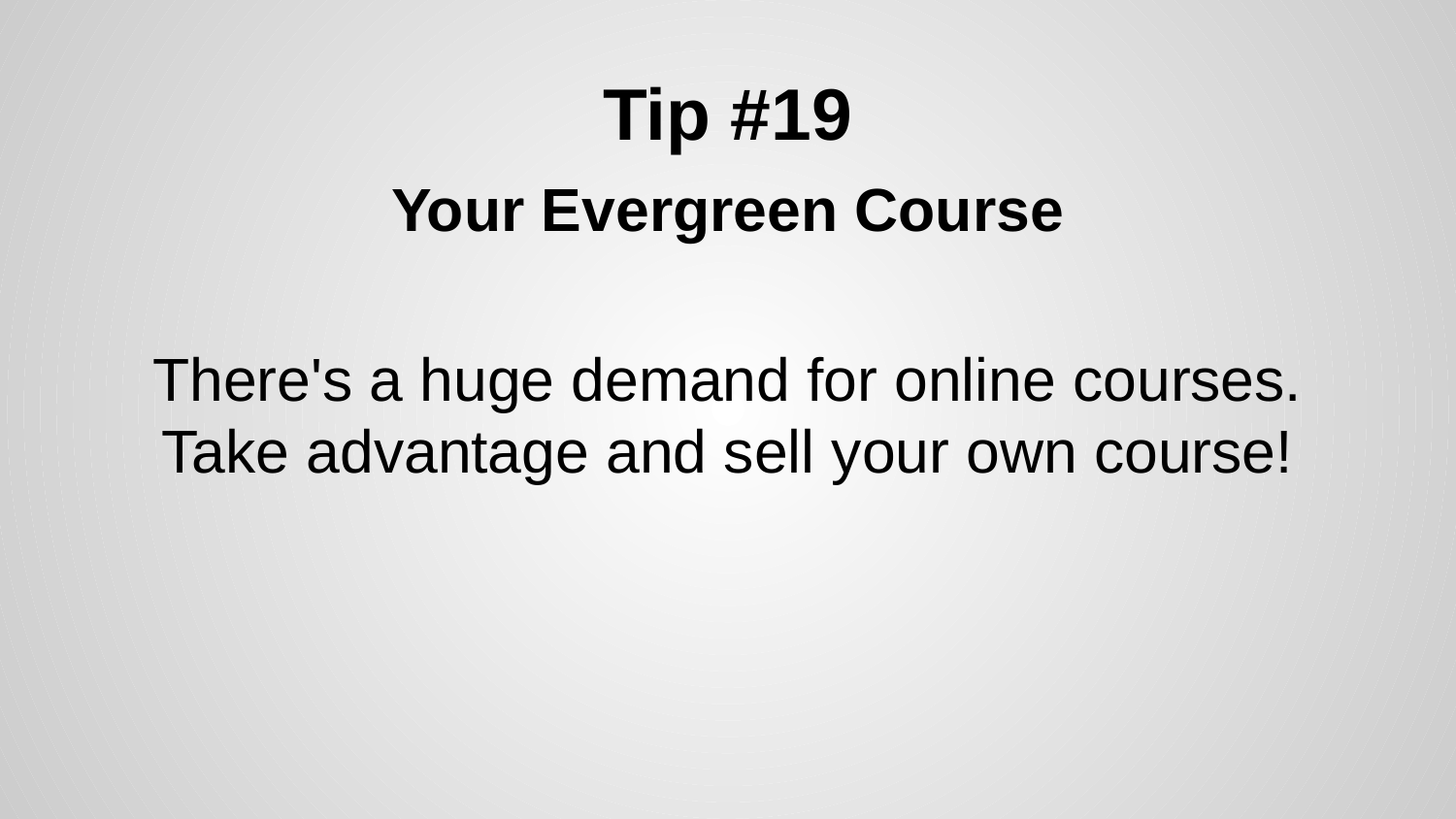

# Tip #19

Your Evergreen Course

There's a huge demand for online courses. Take advantage and sell your own course!